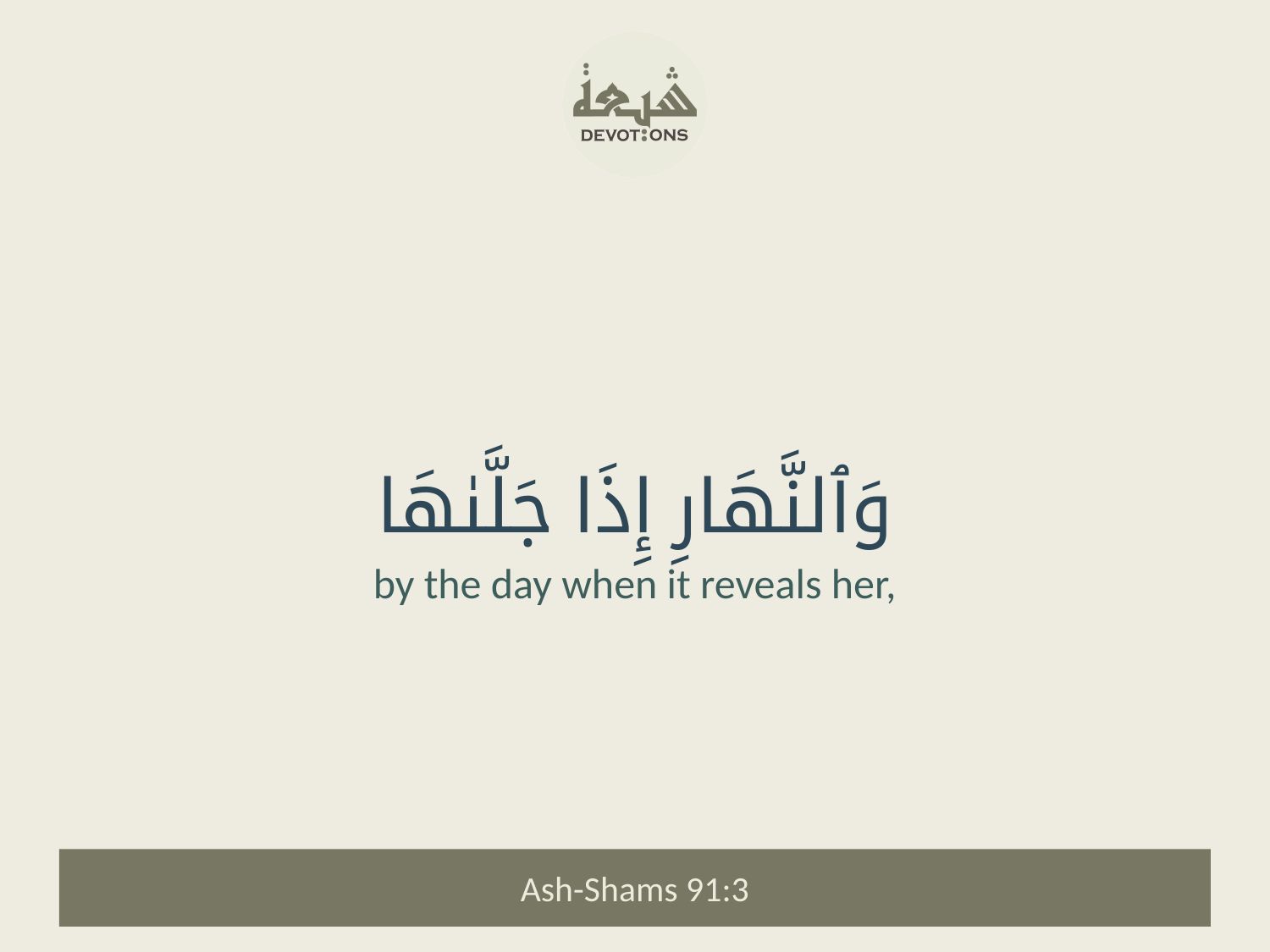

وَٱلنَّهَارِ إِذَا جَلَّىٰهَا
by the day when it reveals her,
Ash-Shams 91:3